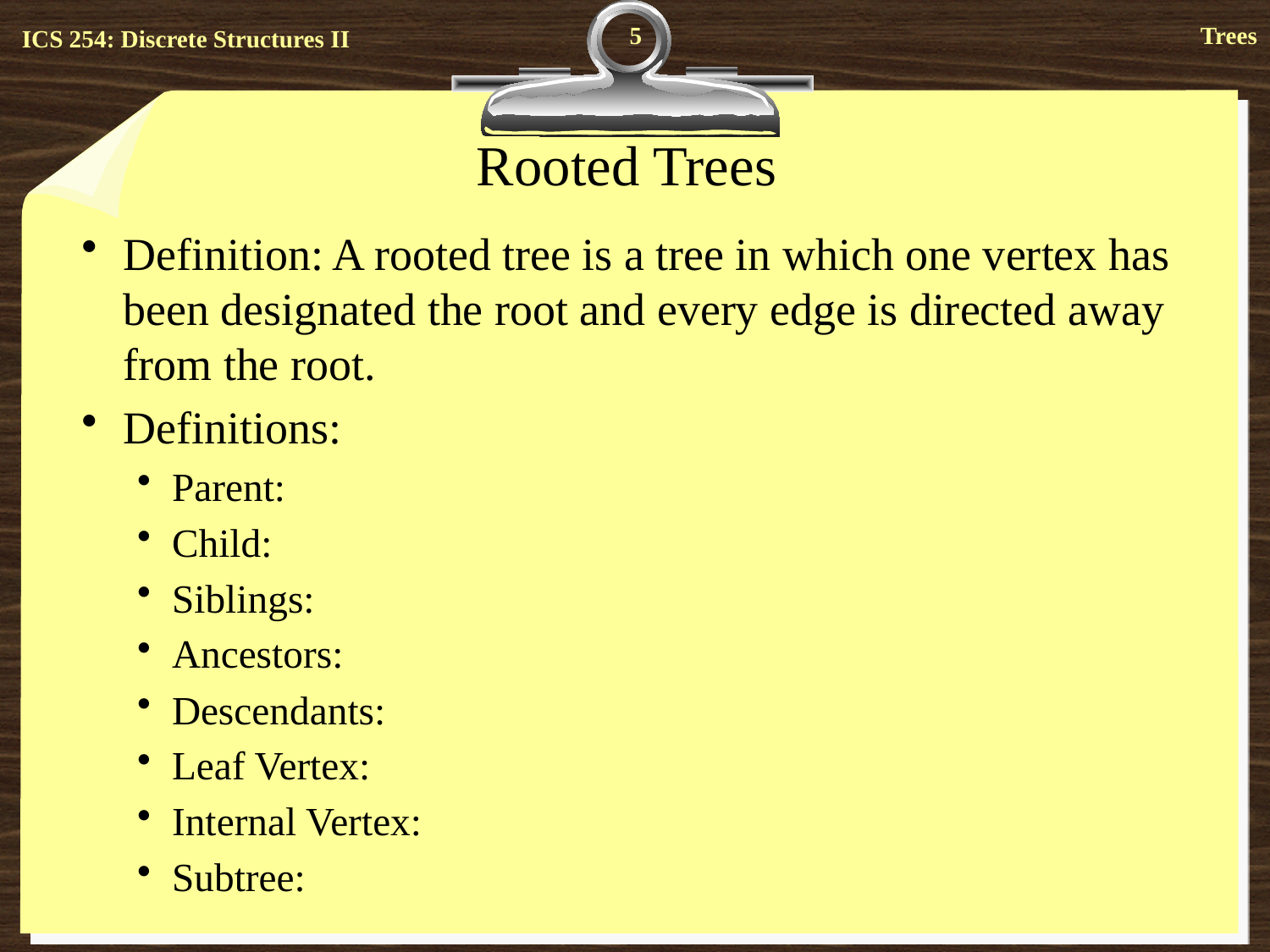

5
# Rooted Trees
Definition: A rooted tree is a tree in which one vertex has been designated the root and every edge is directed away from the root.
Definitions:
Parent:
Child:
Siblings:
Ancestors:
Descendants:
Leaf Vertex:
Internal Vertex:
Subtree: